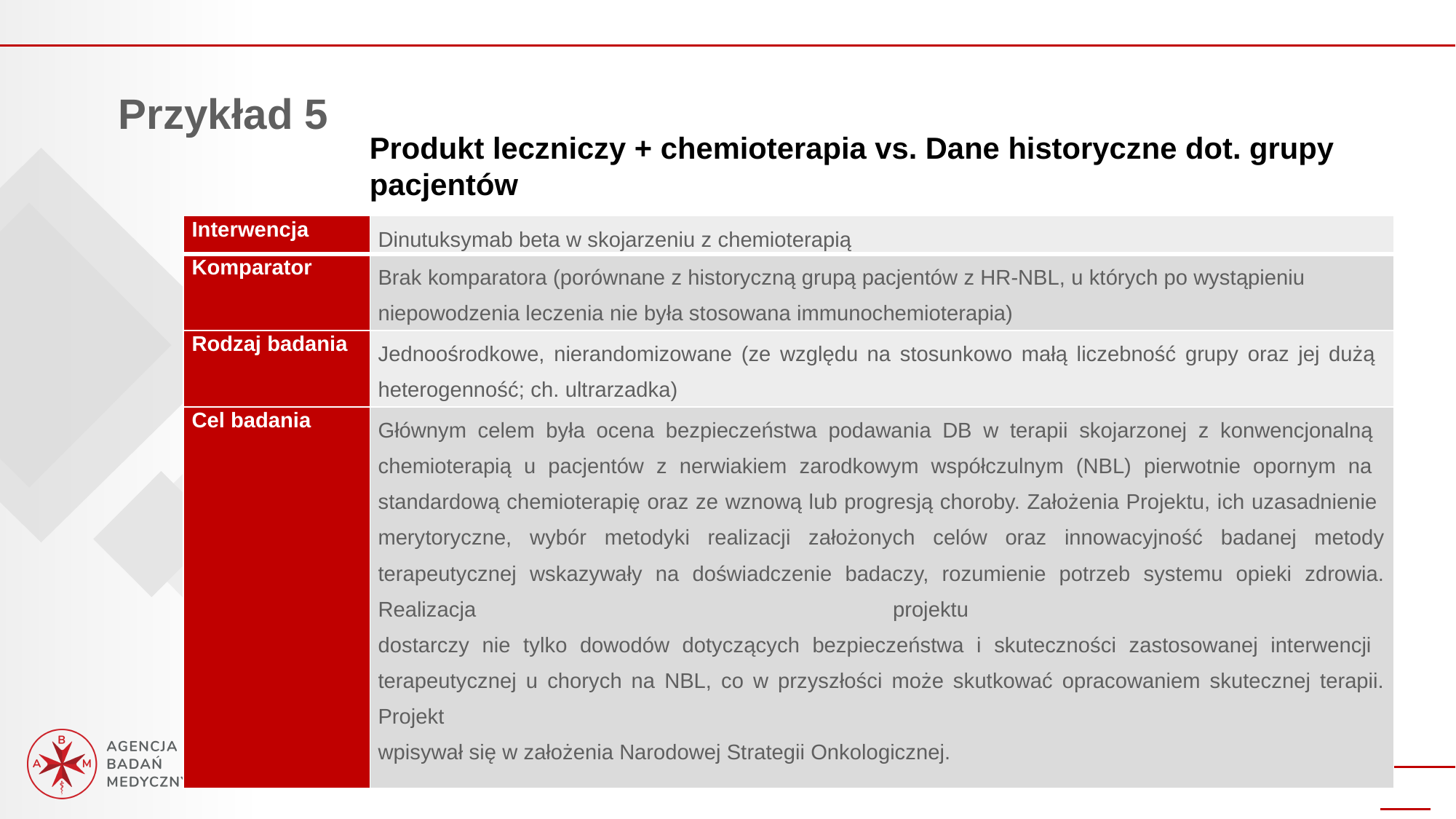

Przykład 5
Produkt leczniczy + chemioterapia vs. Dane historyczne dot. grupy pacjentów

| Interwencja | Dinutuksymab beta w skojarzeniu z chemioterapią |
| --- | --- |
| Komparator | Brak komparatora (porównane z historyczną grupą pacjentów z HR-NBL, u których po wystąpieniu niepowodzenia leczenia nie była stosowana immunochemioterapia) |
| Rodzaj badania | Jednoośrodkowe, nierandomizowane (ze względu na stosunkowo małą liczebność grupy oraz jej dużą heterogenność; ch. ultrarzadka) |
| Cel badania | Głównym celem była ocena bezpieczeństwa podawania DB w terapii skojarzonej z konwencjonalną chemioterapią u pacjentów z nerwiakiem zarodkowym współczulnym (NBL) pierwotnie opornym na standardową chemioterapię oraz ze wznową lub progresją choroby. Założenia Projektu, ich uzasadnienie merytoryczne, wybór metodyki realizacji założonych celów oraz innowacyjność badanej metody terapeutycznej wskazywały na doświadczenie badaczy, rozumienie potrzeb systemu opieki zdrowia. Realizacja projektu dostarczy nie tylko dowodów dotyczących bezpieczeństwa i skuteczności zastosowanej interwencji terapeutycznej u chorych na NBL, co w przyszłości może skutkować opracowaniem skutecznej terapii. Projekt wpisywał się w założenia Narodowej Strategii Onkologicznej. |